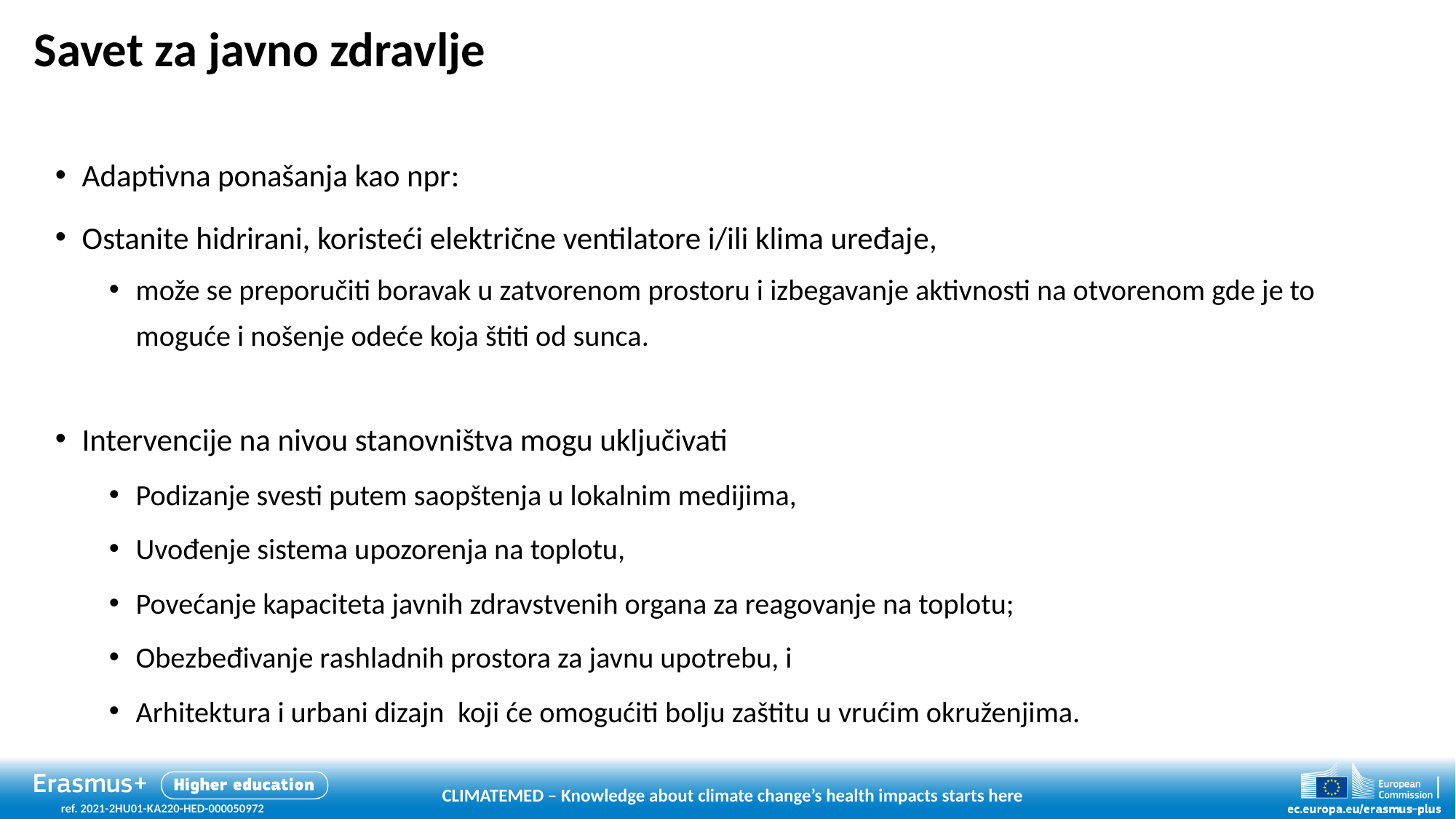

# Savet za javno zdravlje
Adaptivna ponašanja kao npr:
Ostanite hidrirani, koristeći električne ventilatore i/ili klima uređaje,
može se preporučiti boravak u zatvorenom prostoru i izbegavanje aktivnosti na otvorenom gde je to moguće i nošenje odeće koja štiti od sunca.

Intervencije na nivou stanovništva mogu uključivati
Podizanje svesti putem saopštenja u lokalnim medijima,
Uvođenje sistema upozorenja na toplotu,
Povećanje kapaciteta javnih zdravstvenih organa za reagovanje na toplotu;
Obezbeđivanje rashladnih prostora za javnu upotrebu, i
Arhitektura i urbani dizajn  koji će omogućiti bolju zaštitu u vrućim okruženjima.